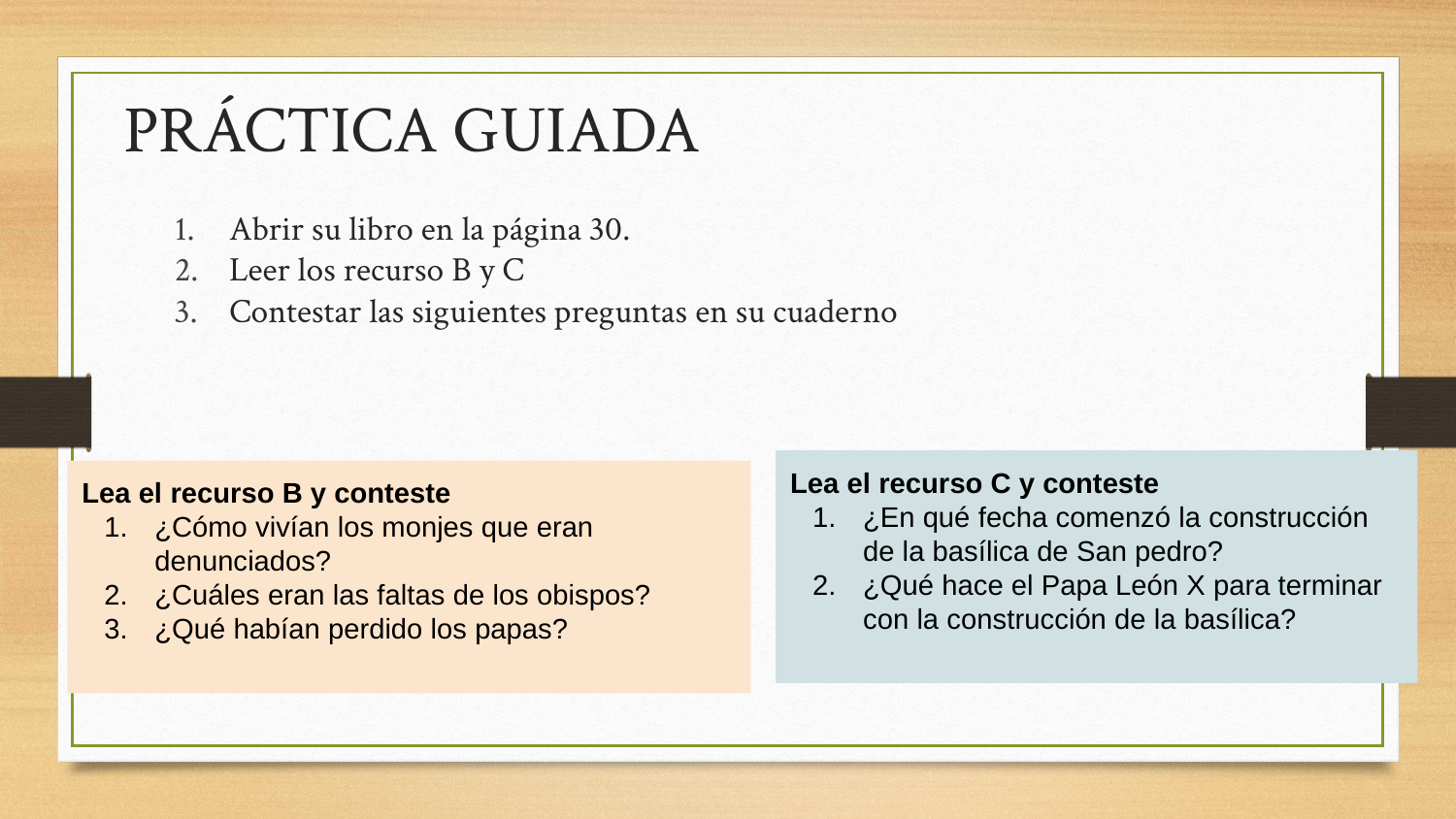

# PRÁCTICA GUIADA
Abrir su libro en la página 30.
Leer los recurso B y C
Contestar las siguientes preguntas en su cuaderno
Lea el recurso C y conteste
¿En qué fecha comenzó la construcción de la basílica de San pedro?
¿Qué hace el Papa León X para terminar con la construcción de la basílica?

Lea el recurso B y conteste
¿Cómo vivían los monjes que eran denunciados?
¿Cuáles eran las faltas de los obispos?
¿Qué habían perdido los papas?